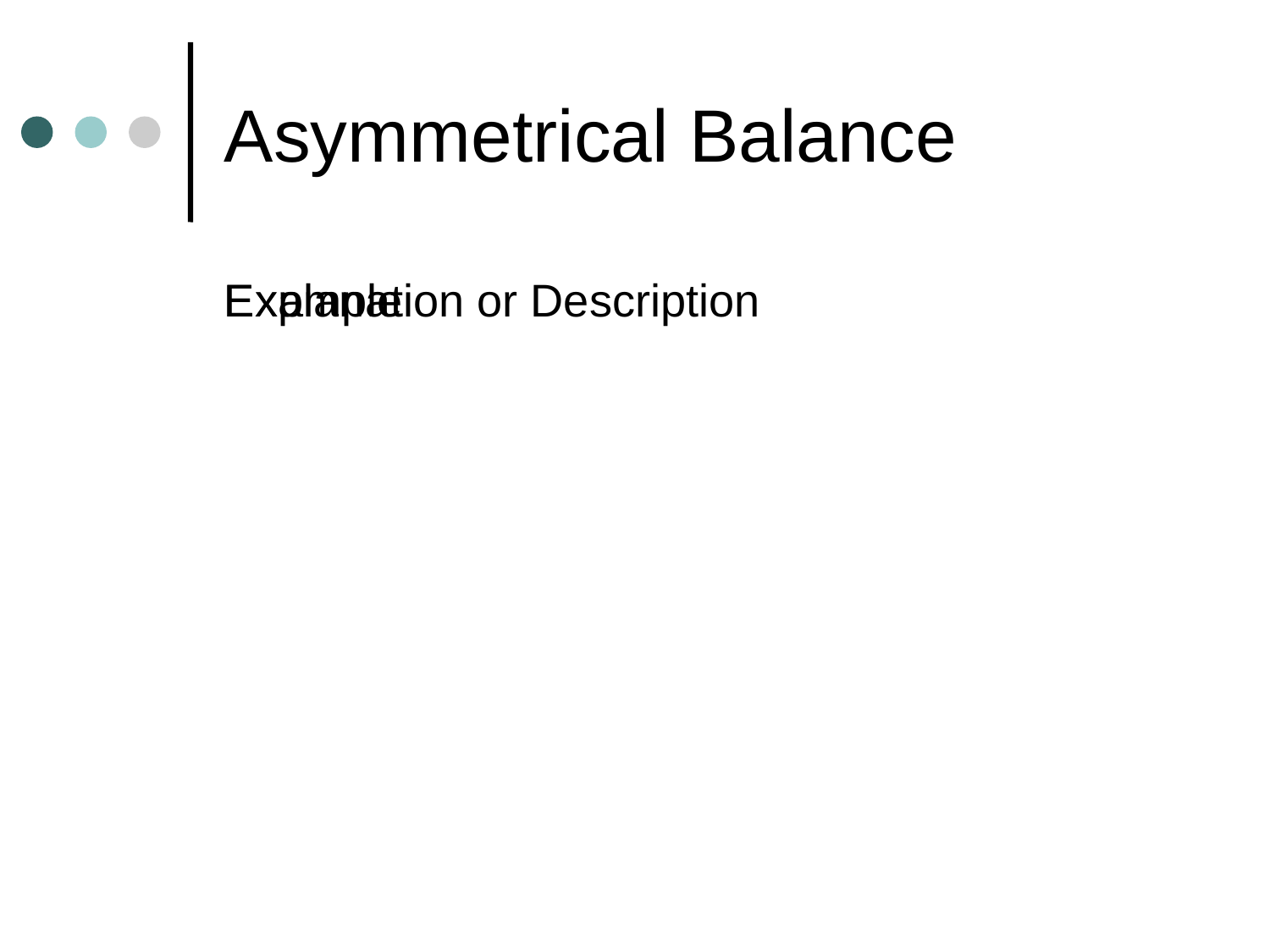

# Asymmetrical Balance
Explanation or Description
Example